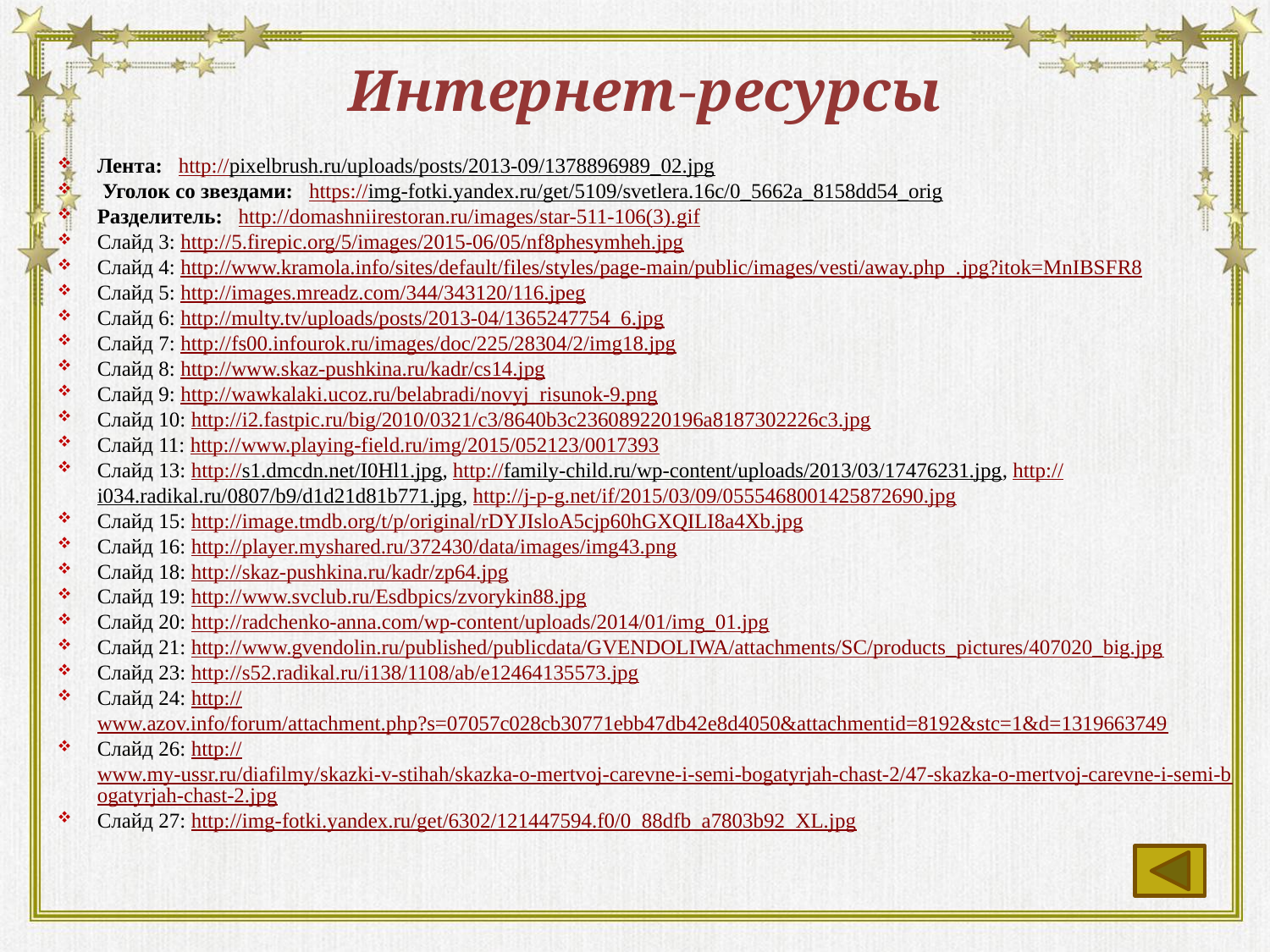

Интернет-ресурсы
Лента:   http://pixelbrush.ru/uploads/posts/2013-09/1378896989_02.jpg
 Уголок со звездами:   https://img-fotki.yandex.ru/get/5109/svetlera.16c/0_5662a_8158dd54_orig
Разделитель:   http://domashniirestoran.ru/images/star-511-106(3).gif
Слайд 3: http://5.firepic.org/5/images/2015-06/05/nf8phesymheh.jpg
Слайд 4: http://www.kramola.info/sites/default/files/styles/page-main/public/images/vesti/away.php_.jpg?itok=MnIBSFR8
Слайд 5: http://images.mreadz.com/344/343120/116.jpeg
Слайд 6: http://multy.tv/uploads/posts/2013-04/1365247754_6.jpg
Слайд 7: http://fs00.infourok.ru/images/doc/225/28304/2/img18.jpg
Слайд 8: http://www.skaz-pushkina.ru/kadr/cs14.jpg
Слайд 9: http://wawkalaki.ucoz.ru/belabradi/novyj_risunok-9.png
Слайд 10: http://i2.fastpic.ru/big/2010/0321/c3/8640b3c236089220196a8187302226c3.jpg
Слайд 11: http://www.playing-field.ru/img/2015/052123/0017393
Слайд 13: http://s1.dmcdn.net/I0Hl1.jpg, http://family-child.ru/wp-content/uploads/2013/03/17476231.jpg, http://i034.radikal.ru/0807/b9/d1d21d81b771.jpg, http://j-p-g.net/if/2015/03/09/0555468001425872690.jpg
Слайд 15: http://image.tmdb.org/t/p/original/rDYJIsloA5cjp60hGXQILI8a4Xb.jpg
Слайд 16: http://player.myshared.ru/372430/data/images/img43.png
Слайд 18: http://skaz-pushkina.ru/kadr/zp64.jpg
Слайд 19: http://www.svclub.ru/Esdbpics/zvorykin88.jpg
Слайд 20: http://radchenko-anna.com/wp-content/uploads/2014/01/img_01.jpg
Слайд 21: http://www.gvendolin.ru/published/publicdata/GVENDOLIWA/attachments/SC/products_pictures/407020_big.jpg
Слайд 23: http://s52.radikal.ru/i138/1108/ab/e12464135573.jpg
Слайд 24: http://www.azov.info/forum/attachment.php?s=07057c028cb30771ebb47db42e8d4050&attachmentid=8192&stc=1&d=1319663749
Слайд 26: http://www.my-ussr.ru/diafilmy/skazki-v-stihah/skazka-o-mertvoj-carevne-i-semi-bogatyrjah-chast-2/47-skazka-o-mertvoj-carevne-i-semi-bogatyrjah-chast-2.jpg
Слайд 27: http://img-fotki.yandex.ru/get/6302/121447594.f0/0_88dfb_a7803b92_XL.jpg